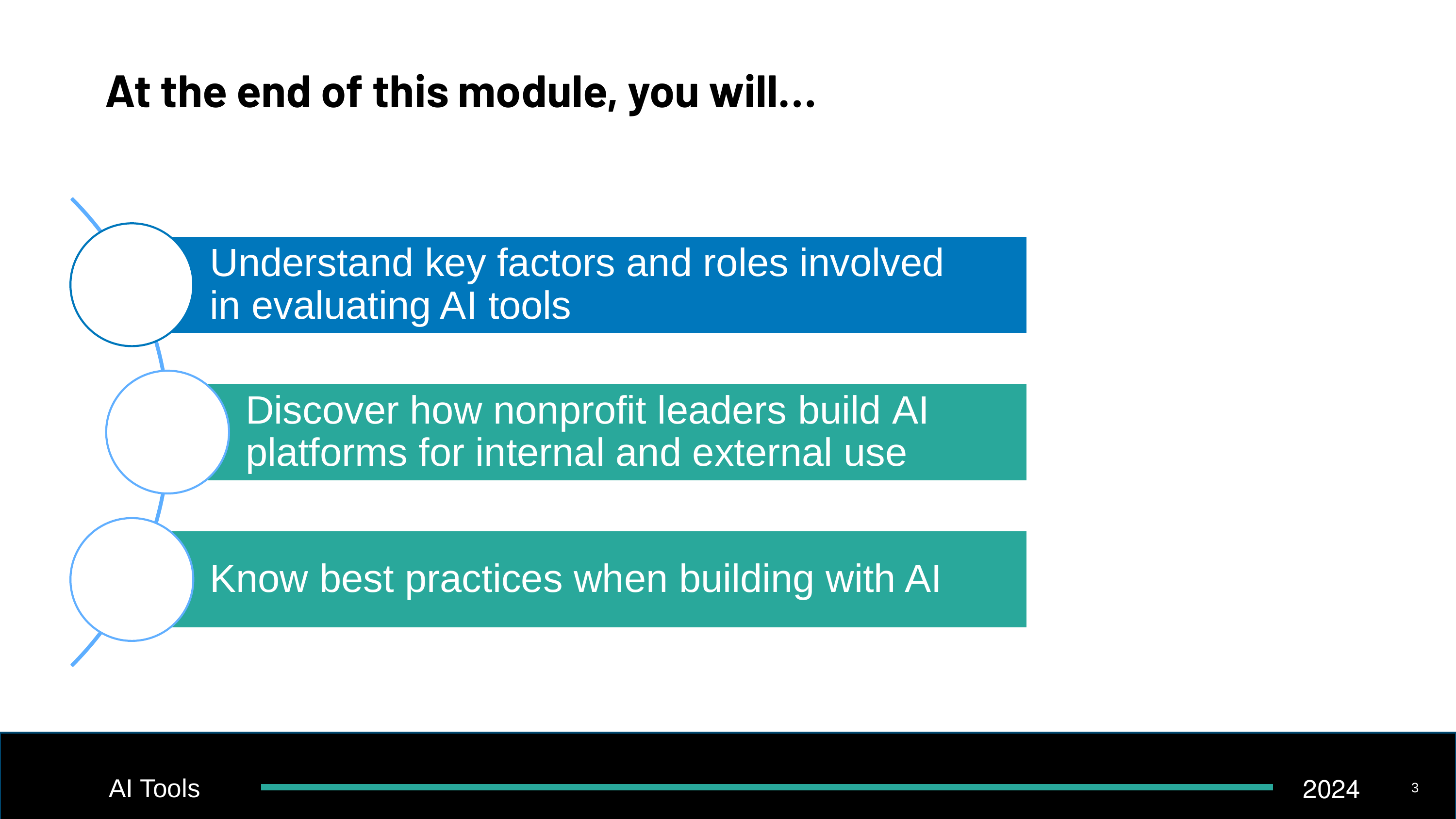

# At the end of this module, you will…
Understand key factors and roles involved in evaluating AI tools
Discover how nonprofit leaders build AI platforms for internal and external use
Know best practices when building with AI